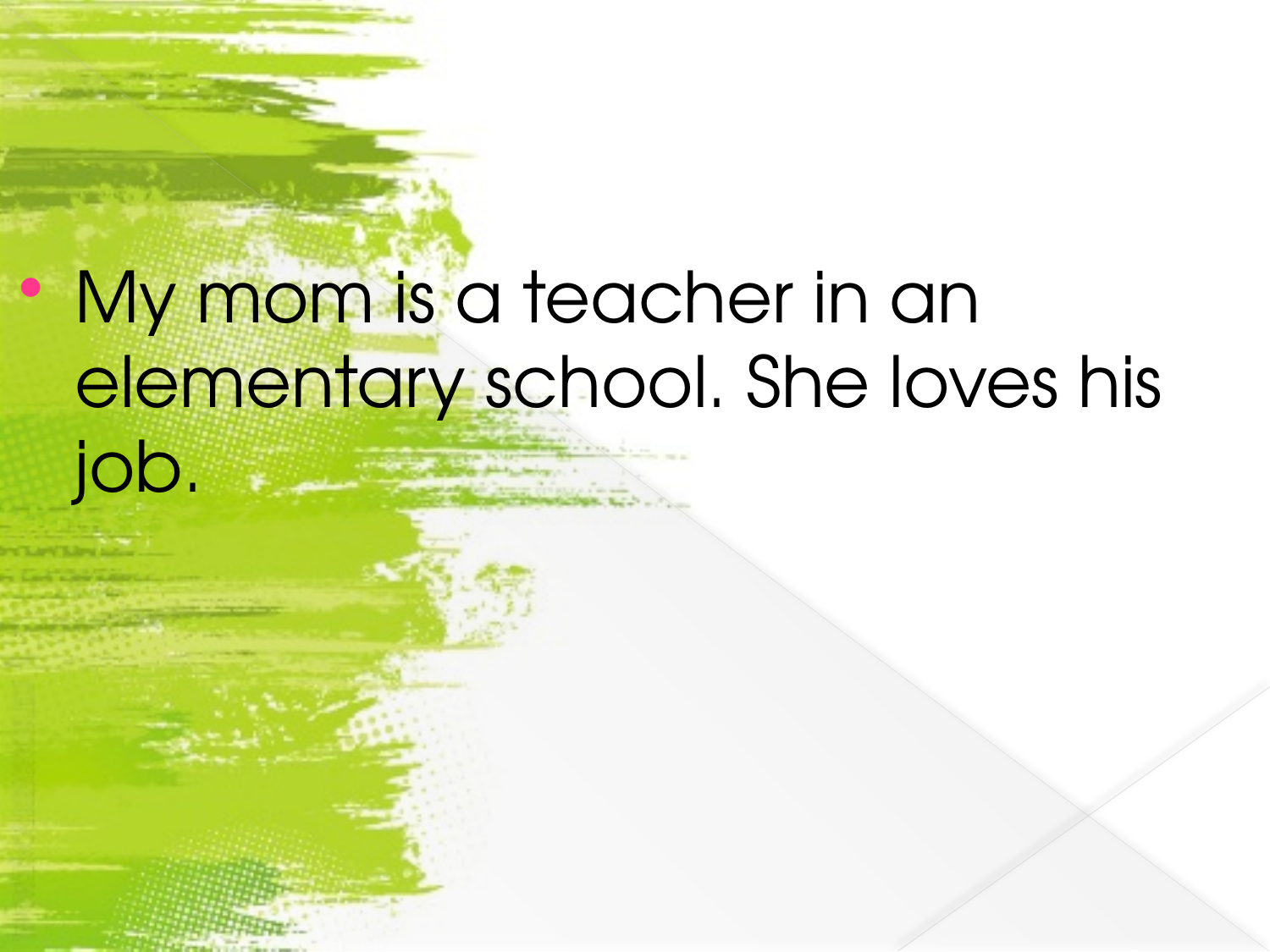

My mom is a teacher in an elementary school. She loves his job.